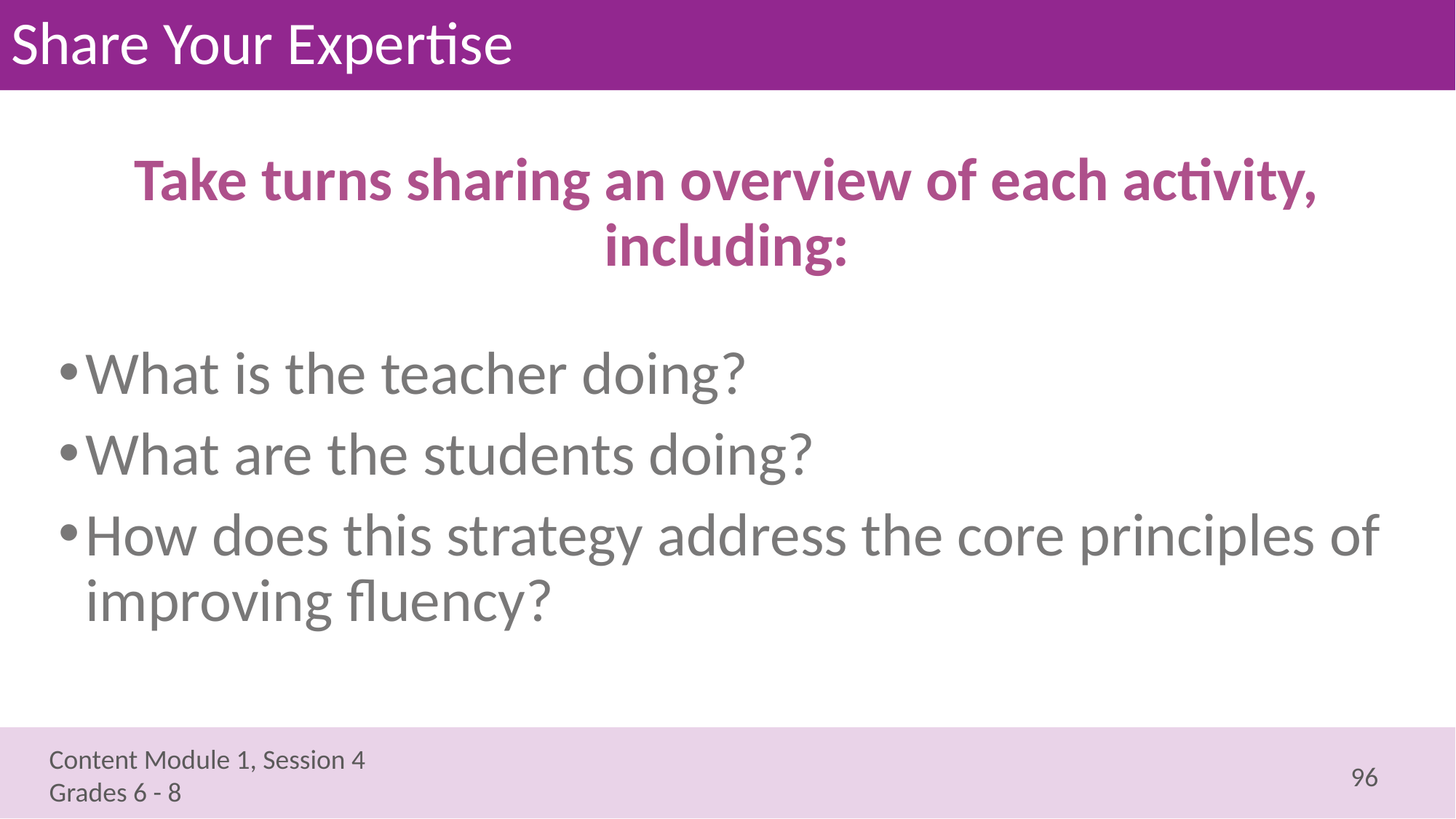

# Share Your Expertise
Take turns sharing an overview of each activity, including:

What is the teacher doing?
What are the students doing?
How does this strategy address the core principles of improving fluency?
96